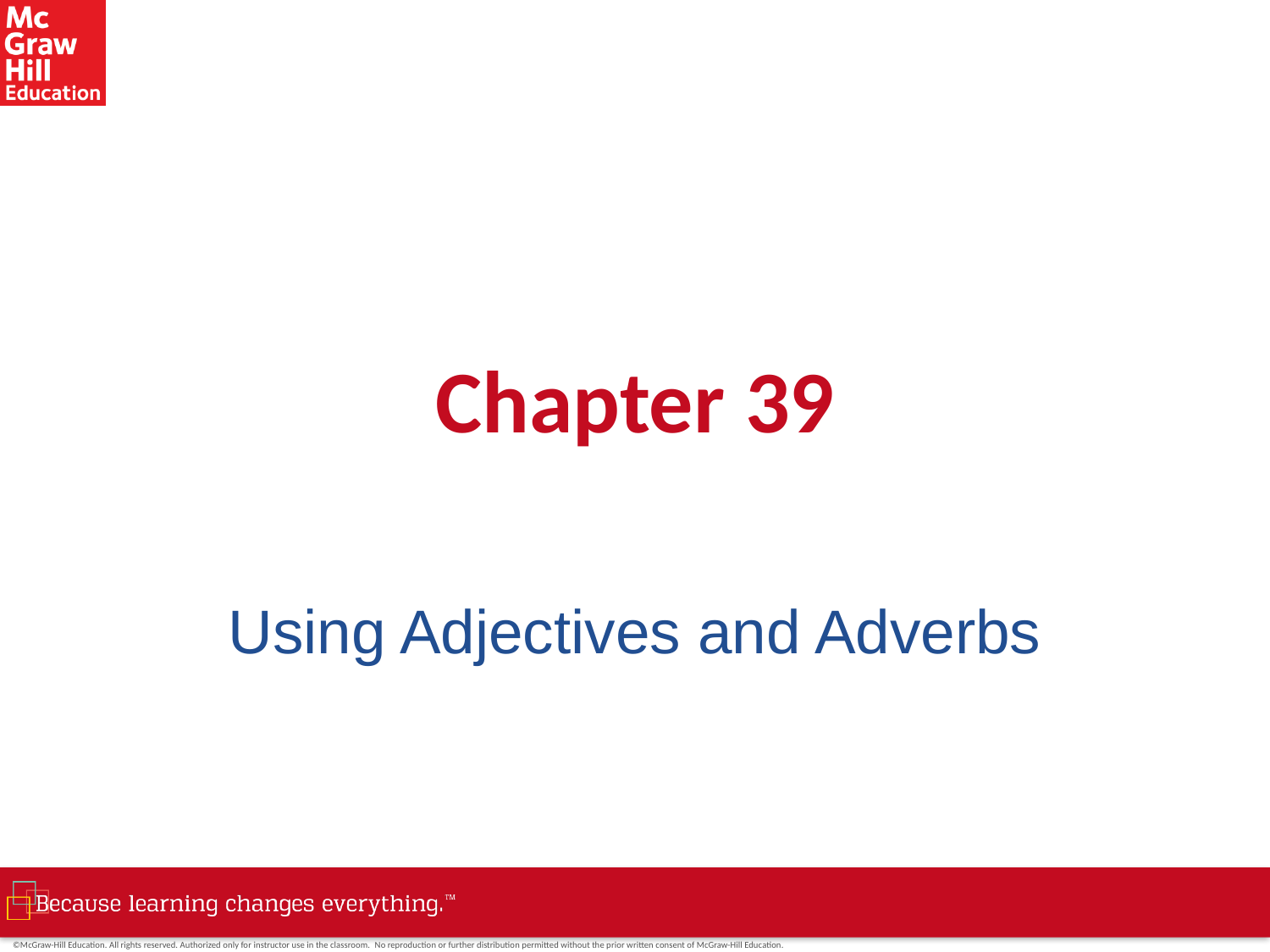

# Chapter 39
Using Adjectives and Adverbs